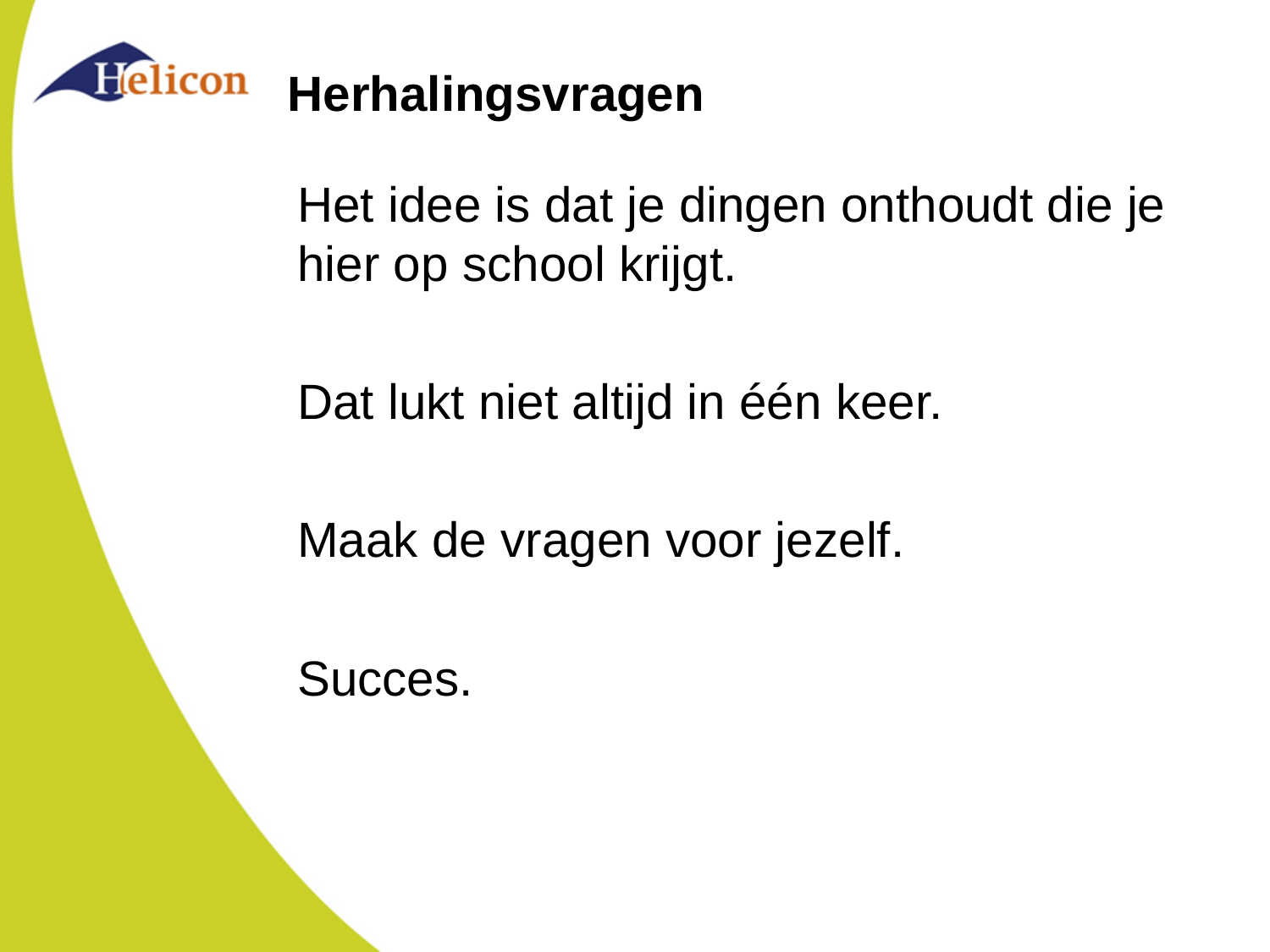

# Herhalingsvragen
Het idee is dat je dingen onthoudt die je hier op school krijgt.

Dat lukt niet altijd in één keer.

Maak de vragen voor jezelf.

Succes.